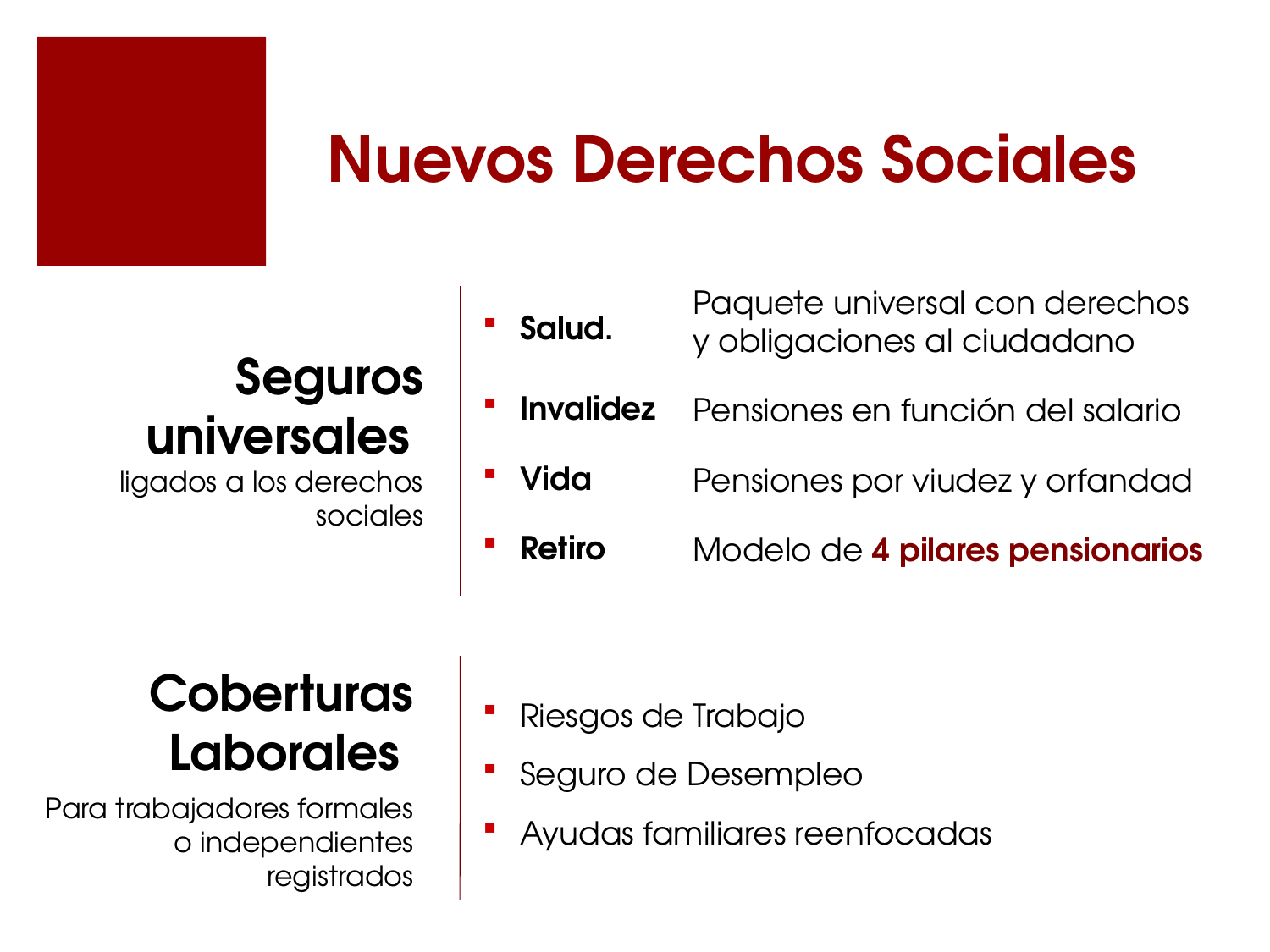

Nuevos Derechos Sociales
Paquete universal con derechos
y obligaciones al ciudadano
Pensiones en función del salario
Pensiones por viudez y orfandad
Modelo de 4 pilares pensionarios
Salud.
Invalidez
Vida
Retiro
Seguros universales
ligados a los derechos sociales
Coberturas Laborales
Riesgos de Trabajo
Seguro de Desempleo
Ayudas familiares reenfocadas
Para trabajadores formales o independientes registrados